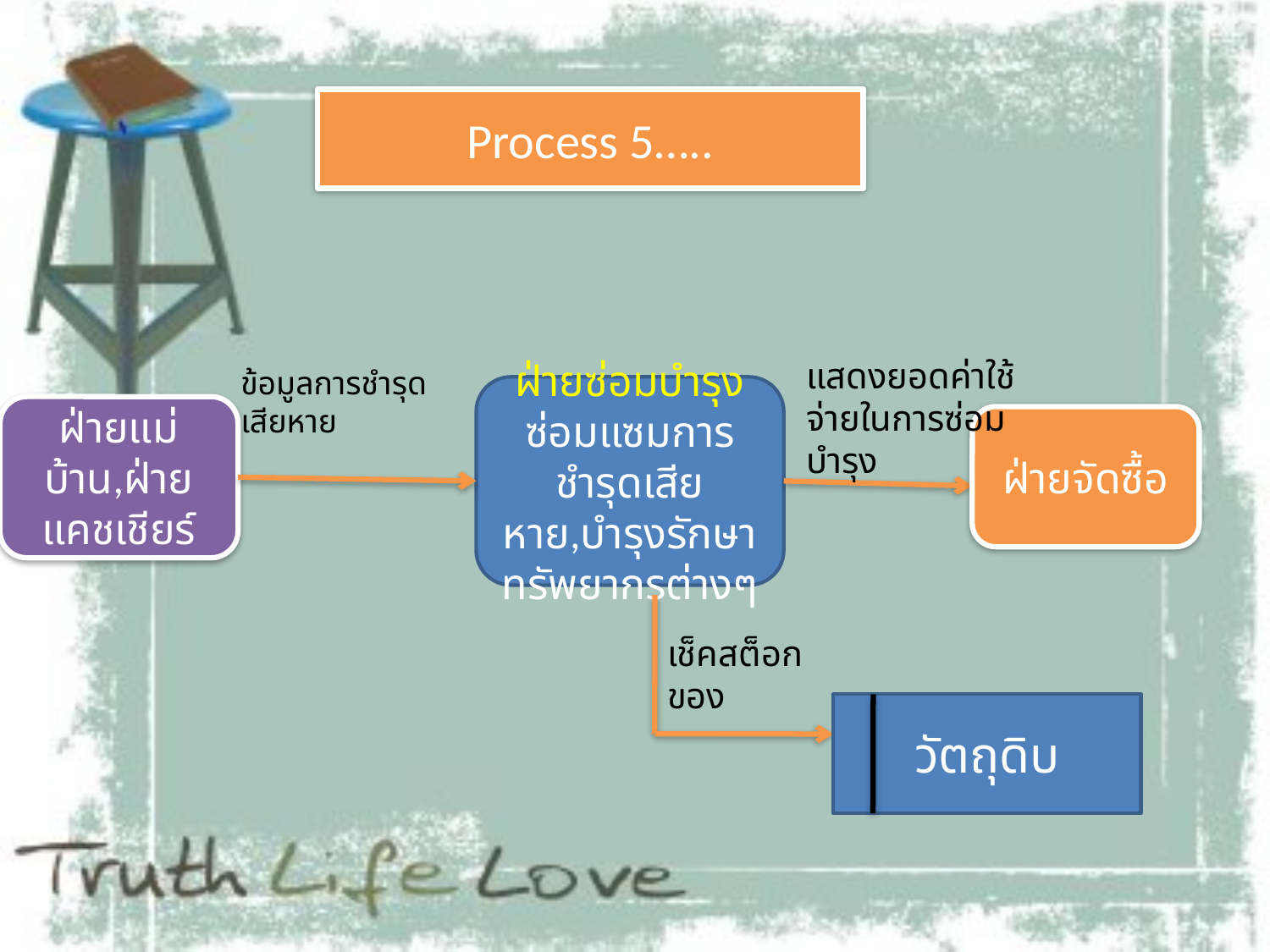

Process 5…..
แสดงยอดค่าใช้จ่ายในการซ่อมบำรุง
ข้อมูลการชำรุดเสียหาย
ฝ่ายซ่อมบำรุง
ซ่อมแซมการชำรุดเสียหาย,บำรุงรักษาทรัพยากรต่างๆ
ฝ่ายแม่บ้าน,ฝ่ายแคชเชียร์
ฝ่ายจัดซื้อ
เช็คสต็อกของ
วัตถุดิบ